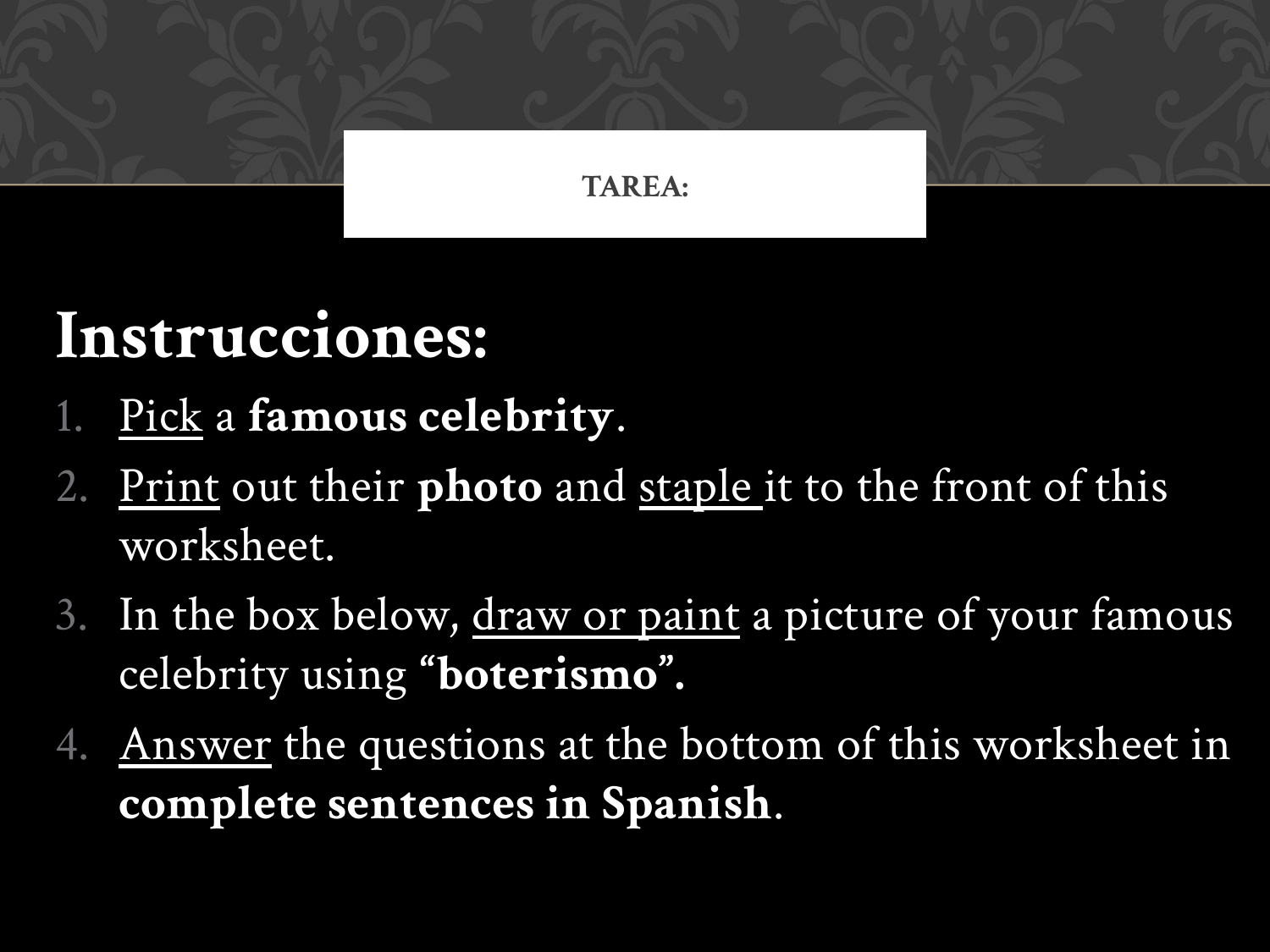

# Tarea:
Instrucciones:
Pick a famous celebrity.
Print out their photo and staple it to the front of this worksheet.
In the box below, draw or paint a picture of your famous celebrity using “boterismo”.
Answer the questions at the bottom of this worksheet in complete sentences in Spanish.